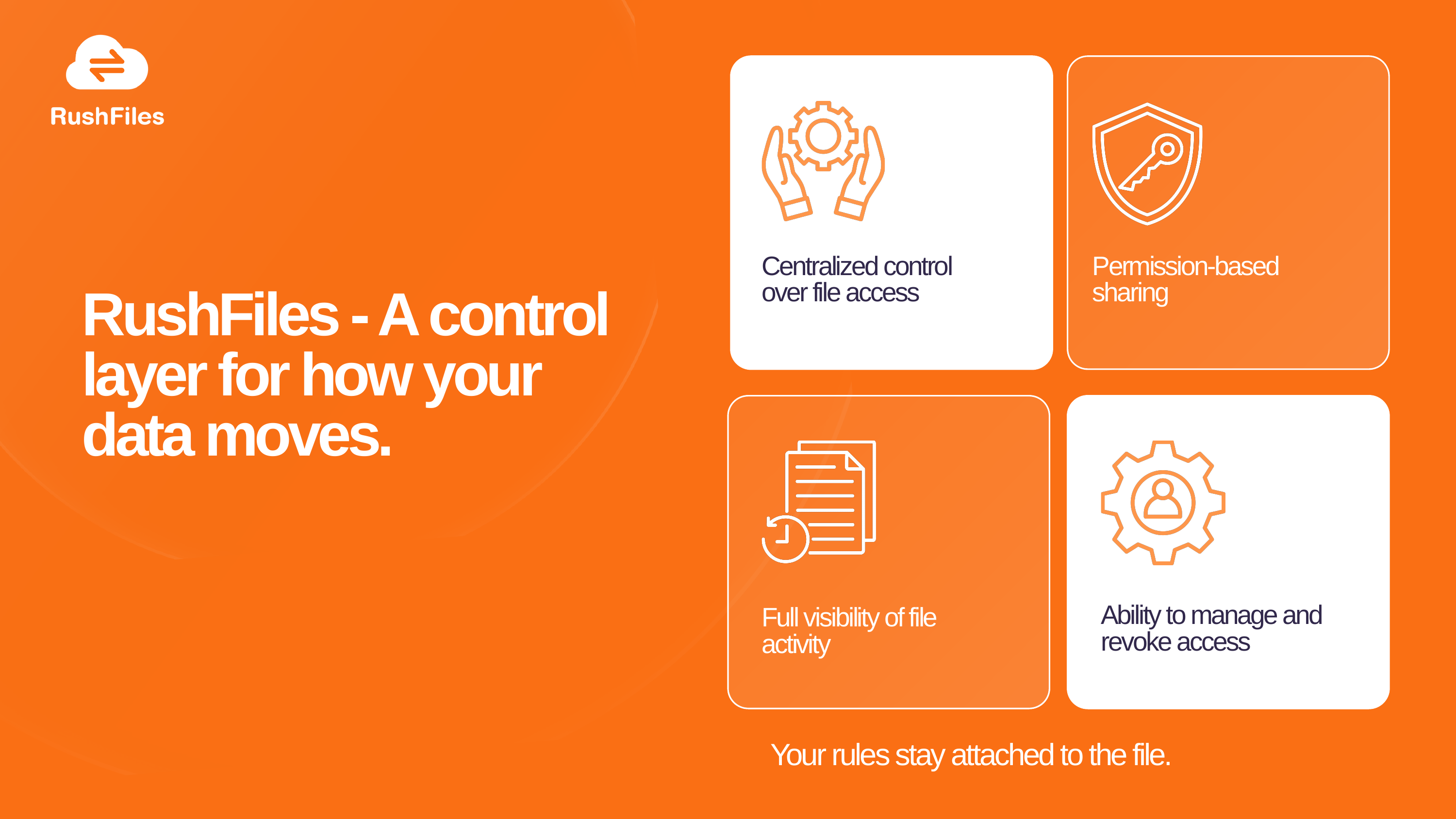

Centralized control over file access
Permission-based sharing
RushFiles - A control layer for how your data moves.

Ability to manage and revoke access
Full visibility of file activity
 Your rules stay attached to the file.